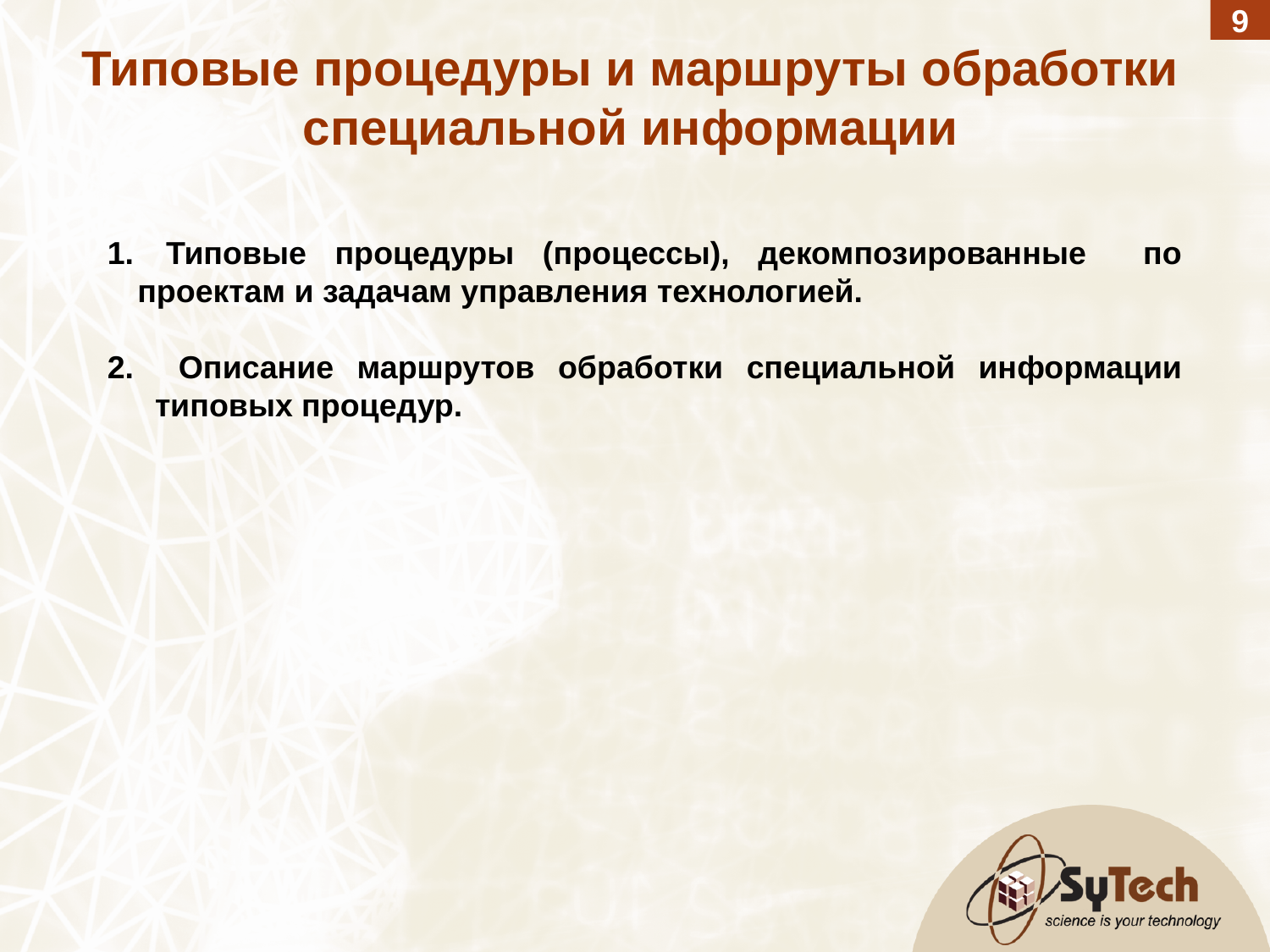

9
Типовые процедуры и маршруты обработки специальной информации
 Типовые процедуры (процессы), декомпозированные  по проектам и задачам управления технологией.

 Описание маршрутов обработки специальной информации типовых процедур.